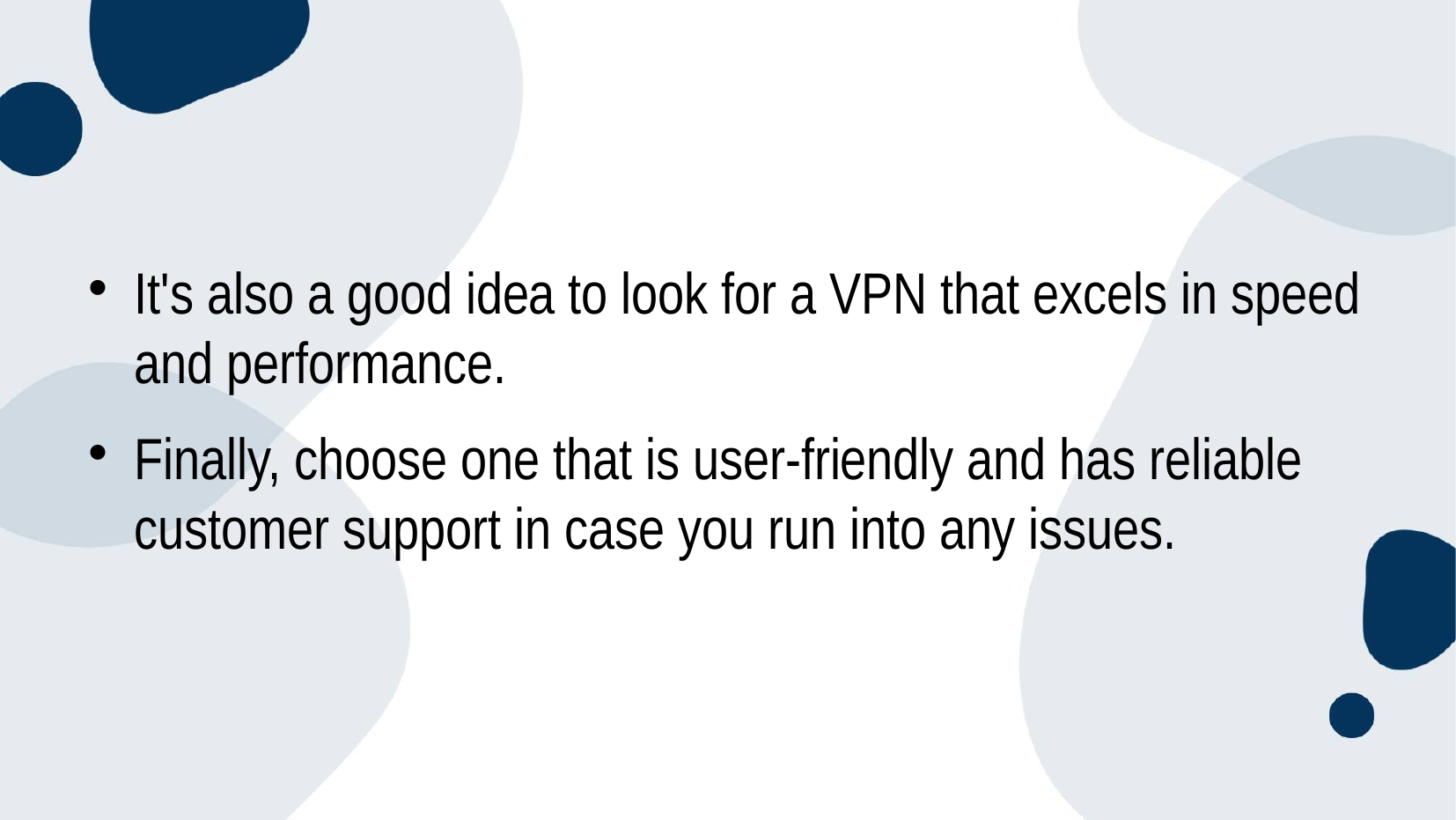

#
It's also a good idea to look for a VPN that excels in speed and performance.
Finally, choose one that is user-friendly and has reliable customer support in case you run into any issues.